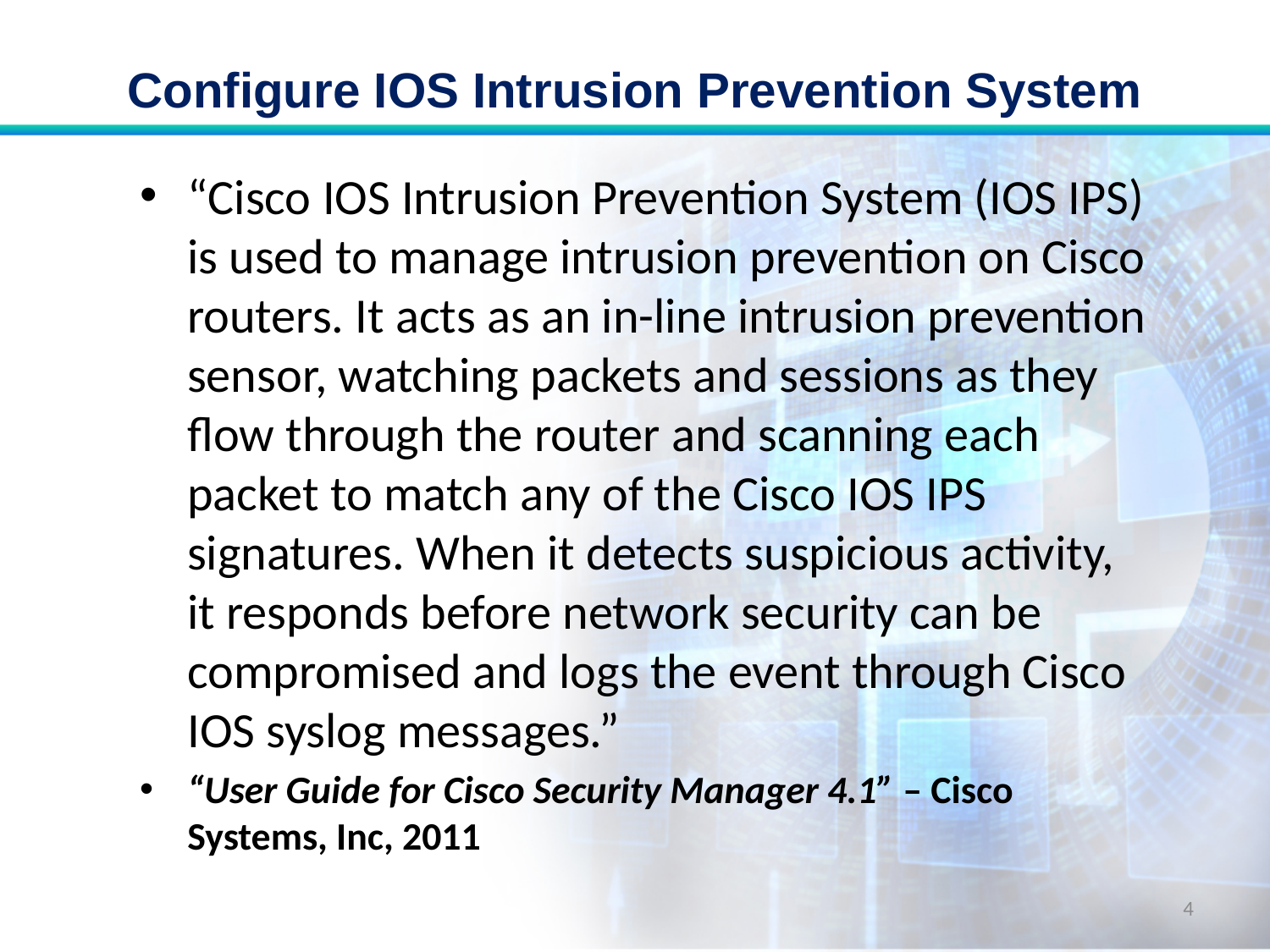

# Configure IOS Intrusion Prevention System
“Cisco IOS Intrusion Prevention System (IOS IPS) is used to manage intrusion prevention on Cisco routers. It acts as an in-line intrusion prevention sensor, watching packets and sessions as they flow through the router and scanning each packet to match any of the Cisco IOS IPS signatures. When it detects suspicious activity, it responds before network security can be compromised and logs the event through Cisco IOS syslog messages.”
“User Guide for Cisco Security Manager 4.1” – Cisco Systems, Inc, 2011

4